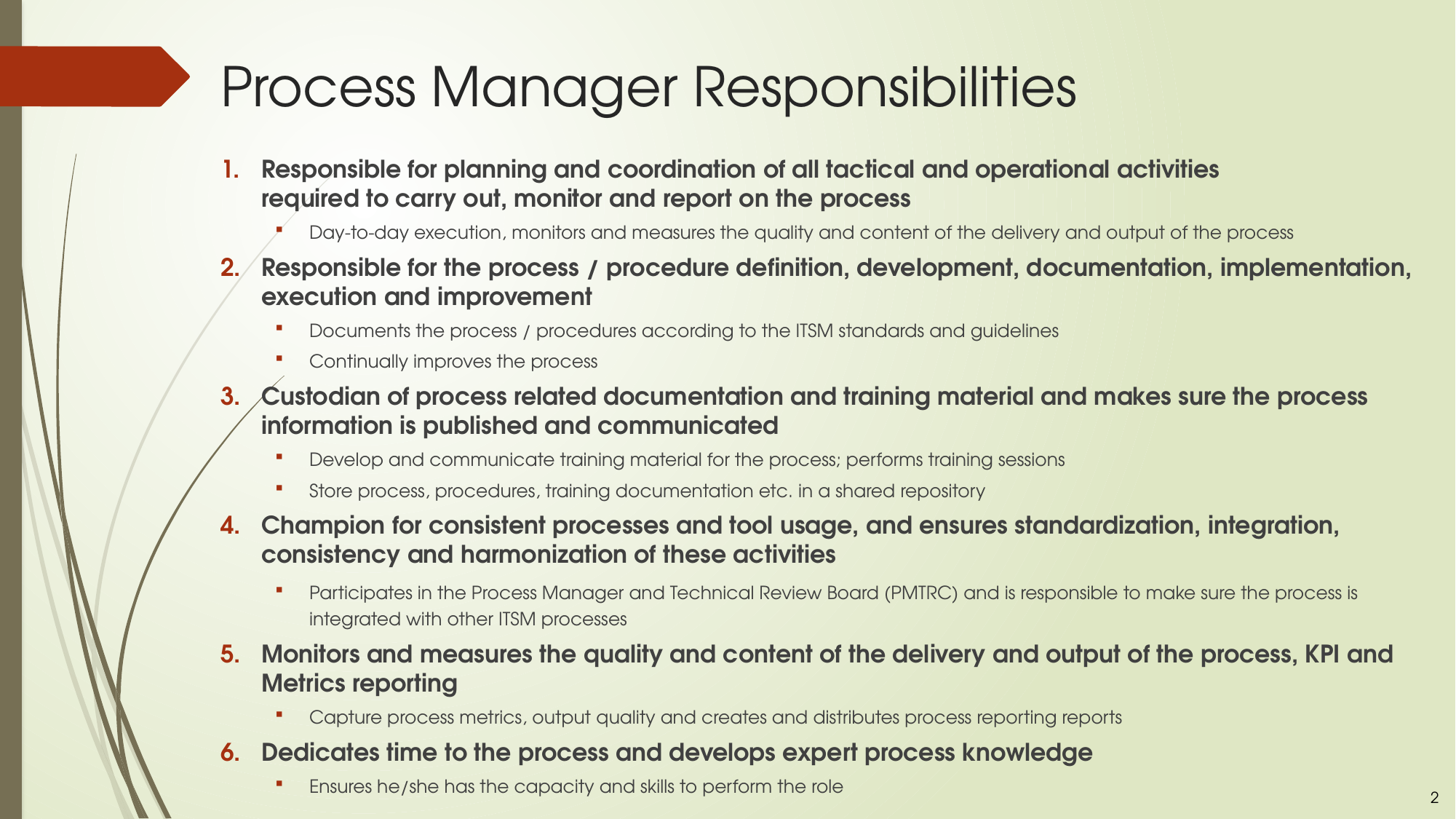

# Process Manager Responsibilities
Responsible for planning and coordination of all tactical and operational activities
required to carry out, monitor and report on the process
Day-to-day execution, monitors and measures the quality and content of the delivery and output of the process
Responsible for the process / procedure definition, development, documentation, implementation, execution and improvement
Documents the process / procedures according to the ITSM standards and guidelines
Continually improves the process
Custodian of process related documentation and training material and makes sure the process information is published and communicated
Develop and communicate training material for the process; performs training sessions
Store process, procedures, training documentation etc. in a shared repository
Champion for consistent processes and tool usage, and ensures standardization, integration, consistency and harmonization of these activities
Participates in the Process Manager and Technical Review Board (PMTRC) and is responsible to make sure the process is integrated with other ITSM processes
Monitors and measures the quality and content of the delivery and output of the process, KPI and Metrics reporting
Capture process metrics, output quality and creates and distributes process reporting reports
Dedicates time to the process and develops expert process knowledge
Ensures he/she has the capacity and skills to perform the role
2